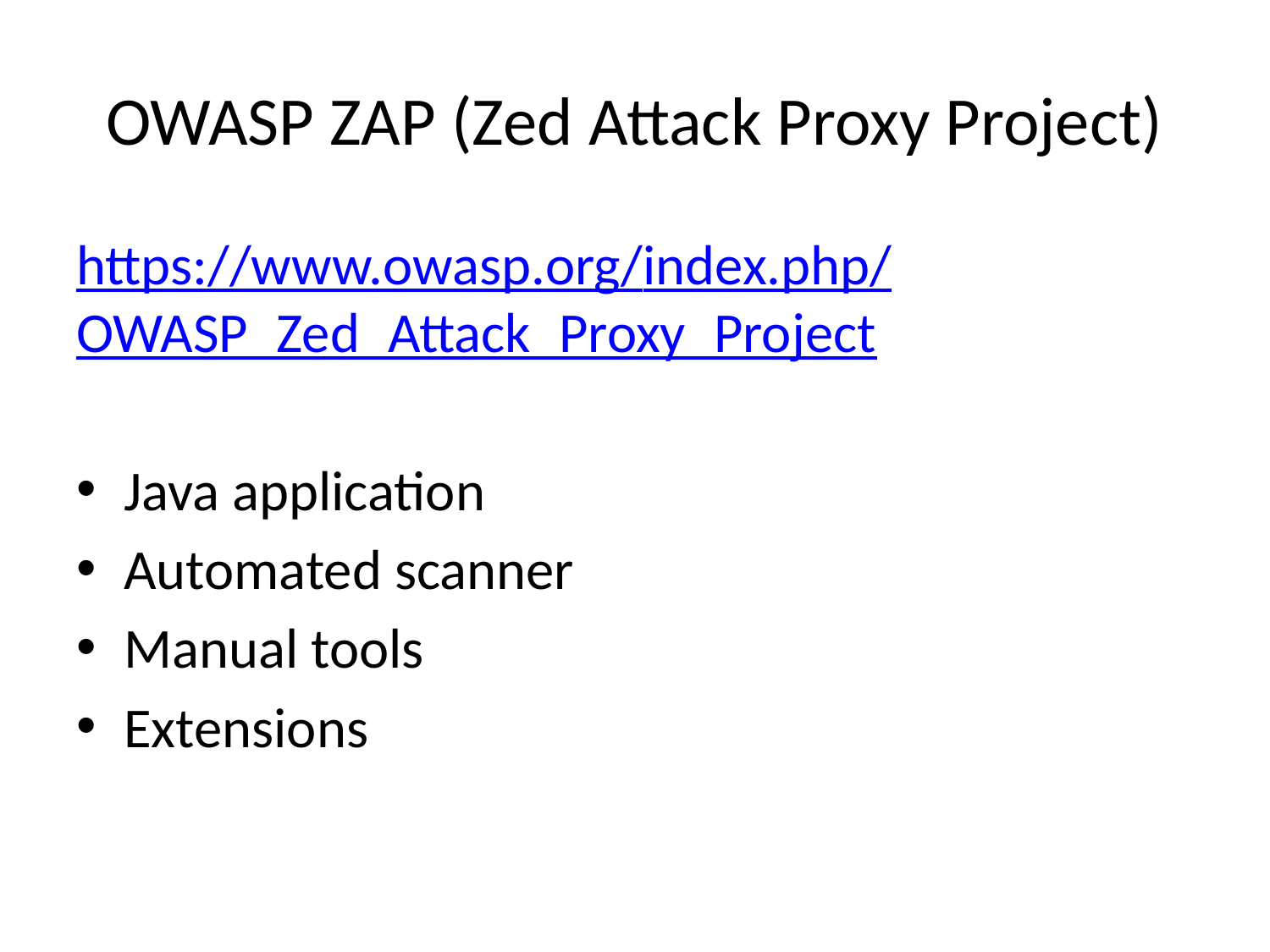

# OWASP ZAP (Zed Attack Proxy Project)
https://www.owasp.org/index.php/OWASP_Zed_Attack_Proxy_Project

Java application
Automated scanner
Manual tools
Extensions